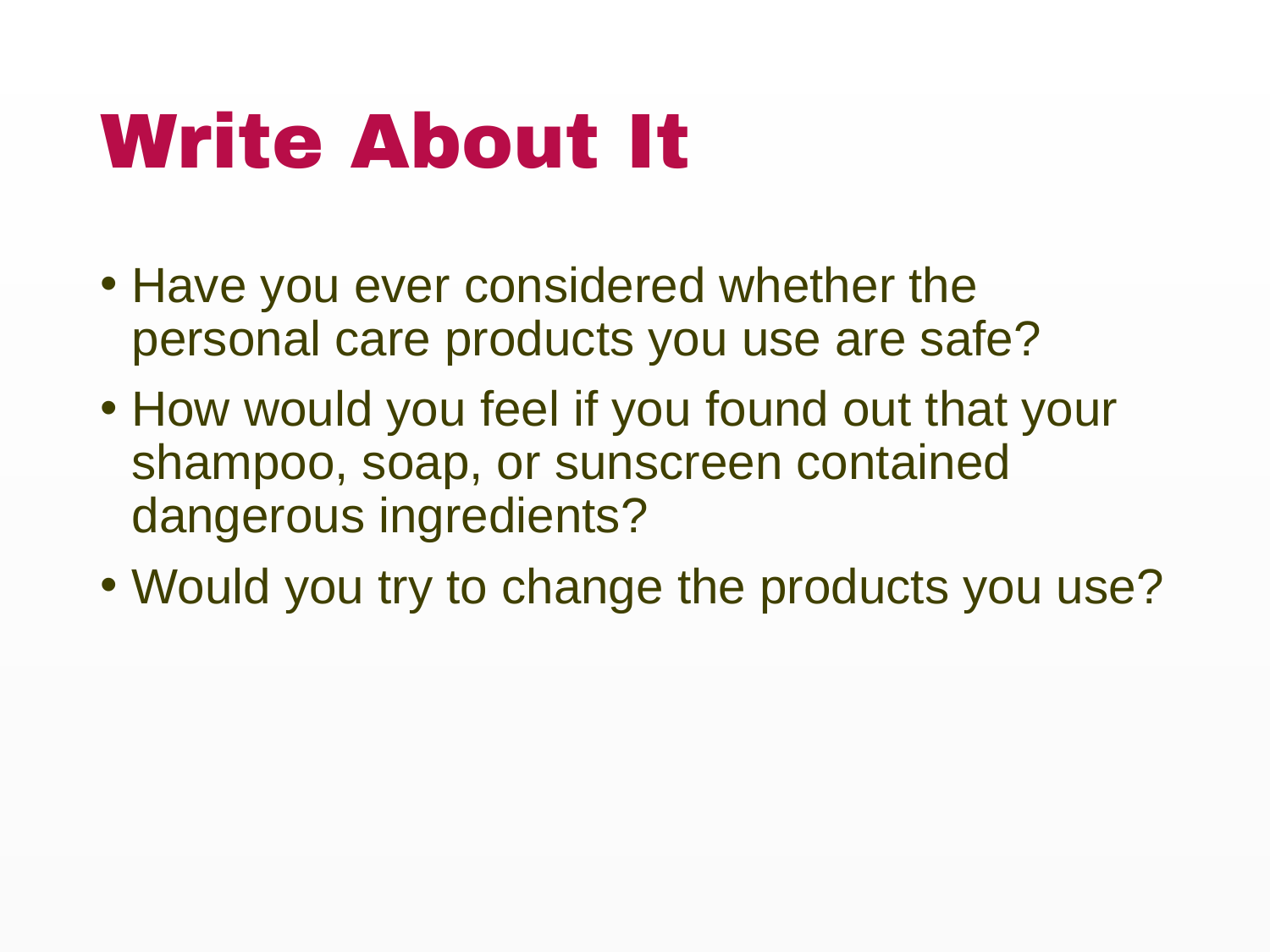

# Write About It
Have you ever considered whether the personal care products you use are safe?
How would you feel if you found out that your shampoo, soap, or sunscreen contained dangerous ingredients?
Would you try to change the products you use?